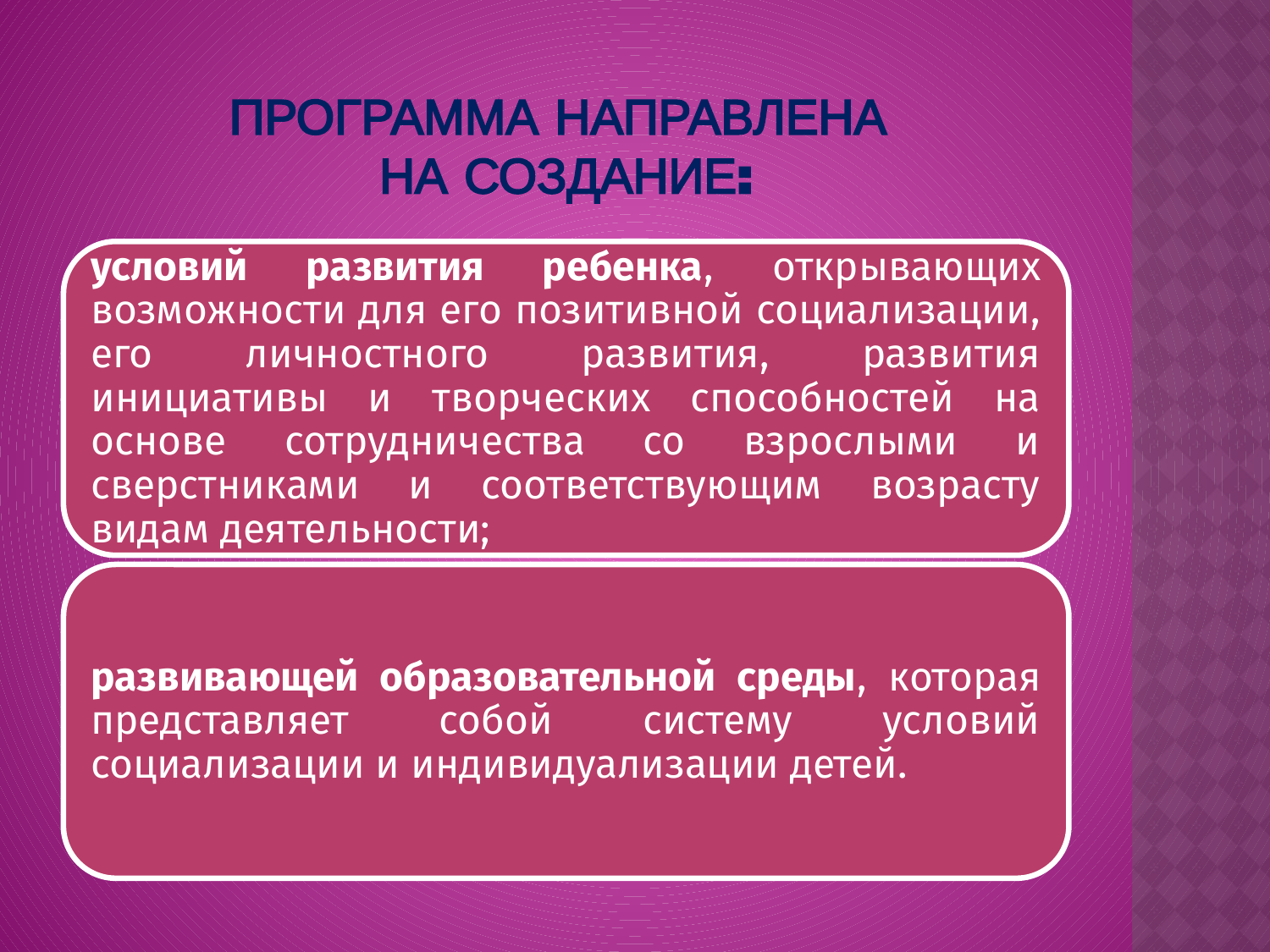

# Программа направлена на создание:
условий развития ребенка, открывающих возможности для его позитивной социализации, его личностного развития, развития инициативы и творческих способностей на основе сотрудничества со взрослыми и сверстниками и соответствующим возрасту видам деятельности;
развивающей образовательной среды, которая представляет собой систему условий социализации и индивидуализации детей.